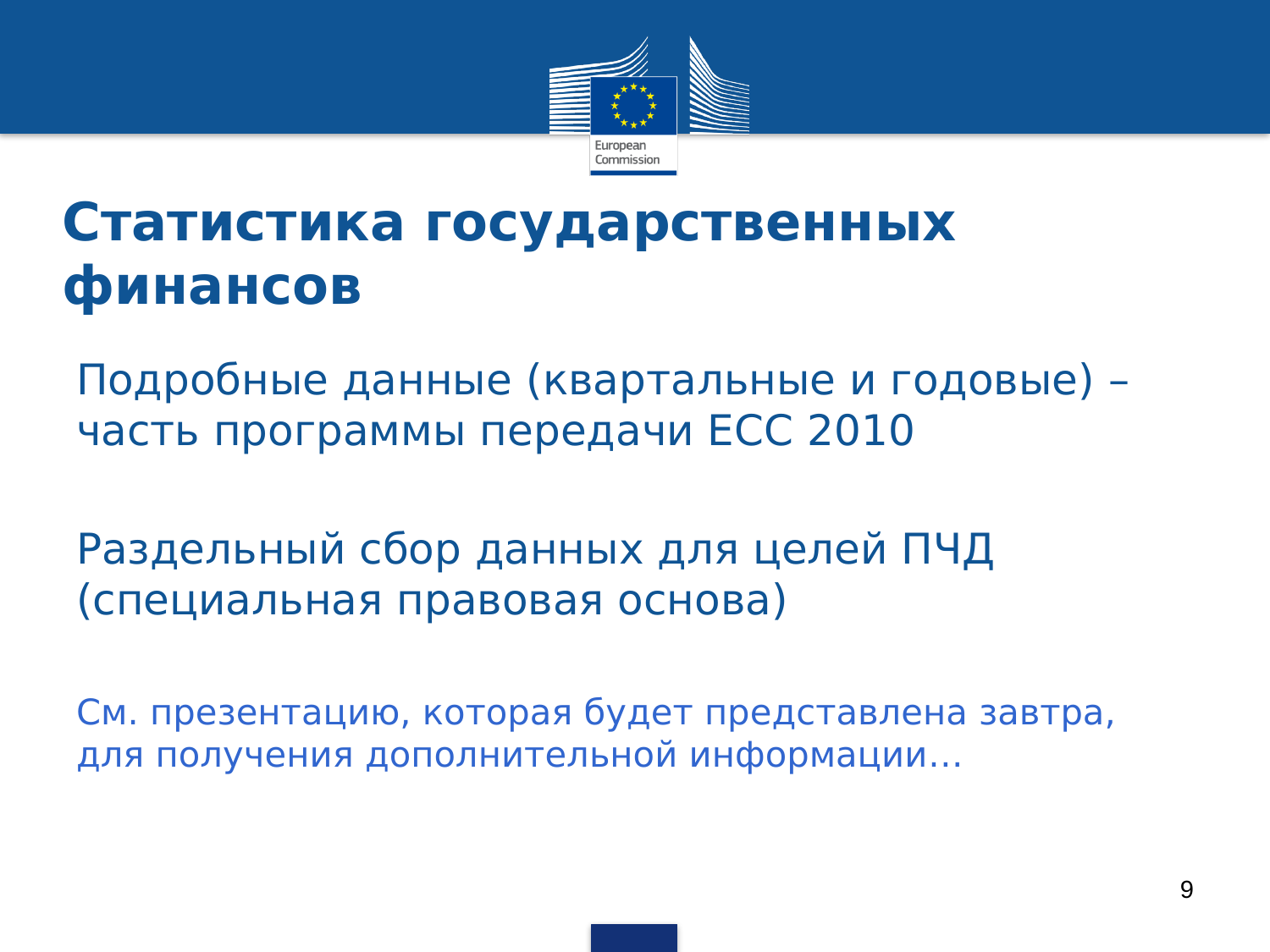

# Статистика государственных финансов
Подробные данные (квартальные и годовые) – часть программы передачи ЕСС 2010

Раздельный сбор данных для целей ПЧД (специальная правовая основа)

См. презентацию, которая будет представлена завтра, для получения дополнительной информации…
9